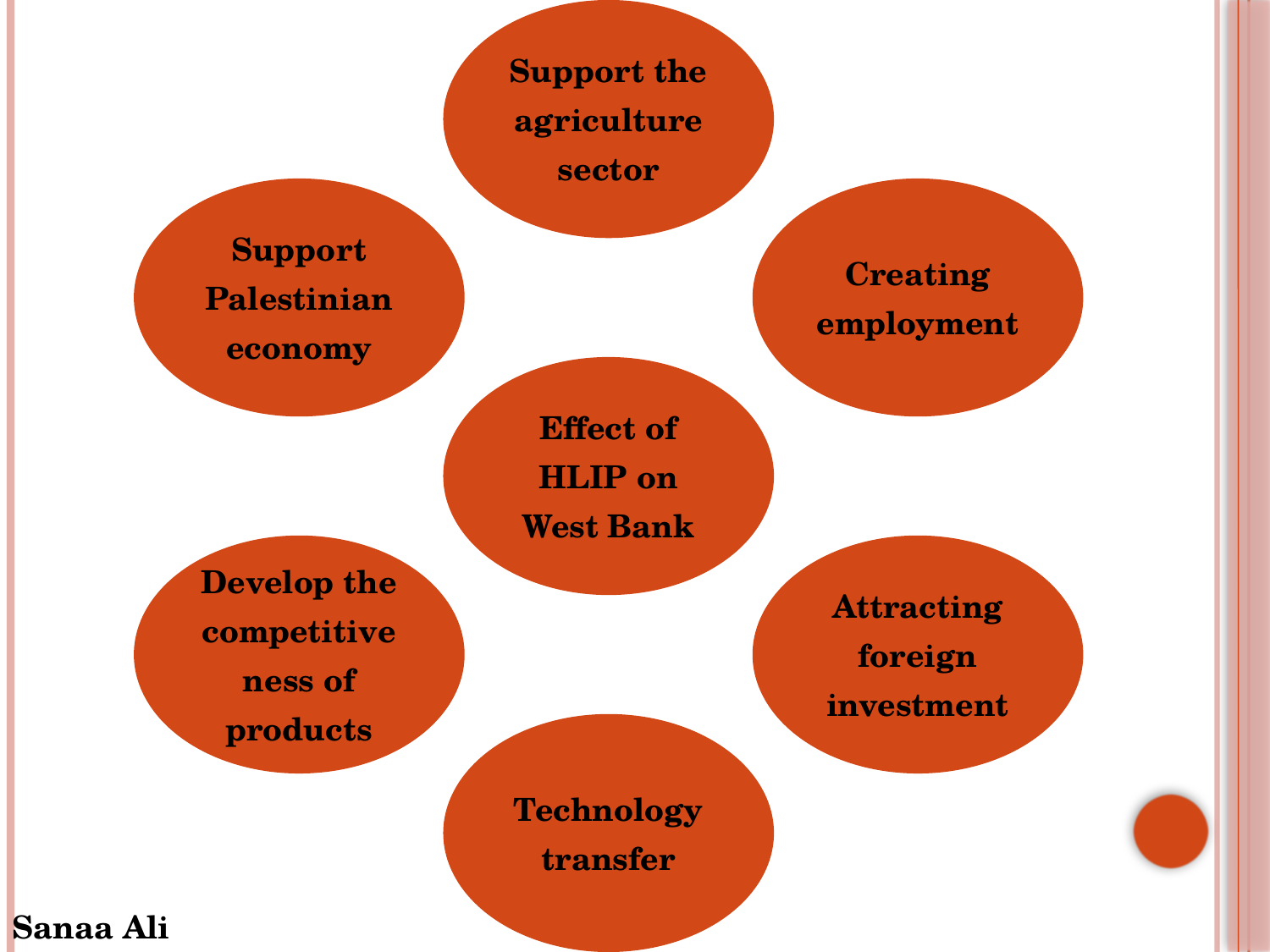

Effect of HLIP on West Bank
Support the agriculture sector
Technology transfer
Sanaa Ali